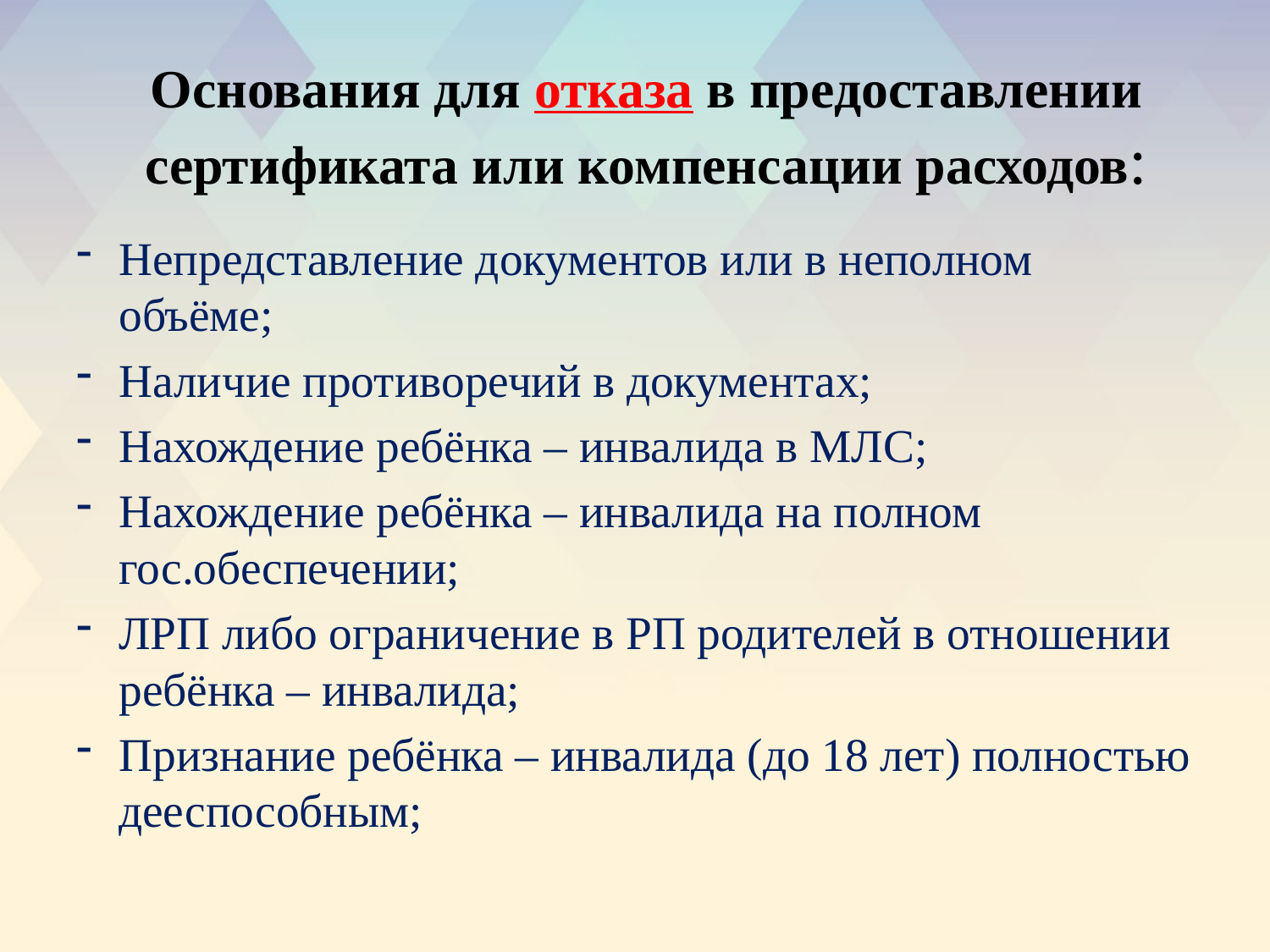

# Основания для отказа в предоставлении сертификата или компенсации расходов:
Непредставление документов или в неполном объёме;
Наличие противоречий в документах;
Нахождение ребёнка – инвалида в МЛС;
Нахождение ребёнка – инвалида на полном гос.обеспечении;
ЛРП либо ограничение в РП родителей в отношении ребёнка – инвалида;
Признание ребёнка – инвалида (до 18 лет) полностью дееспособным;